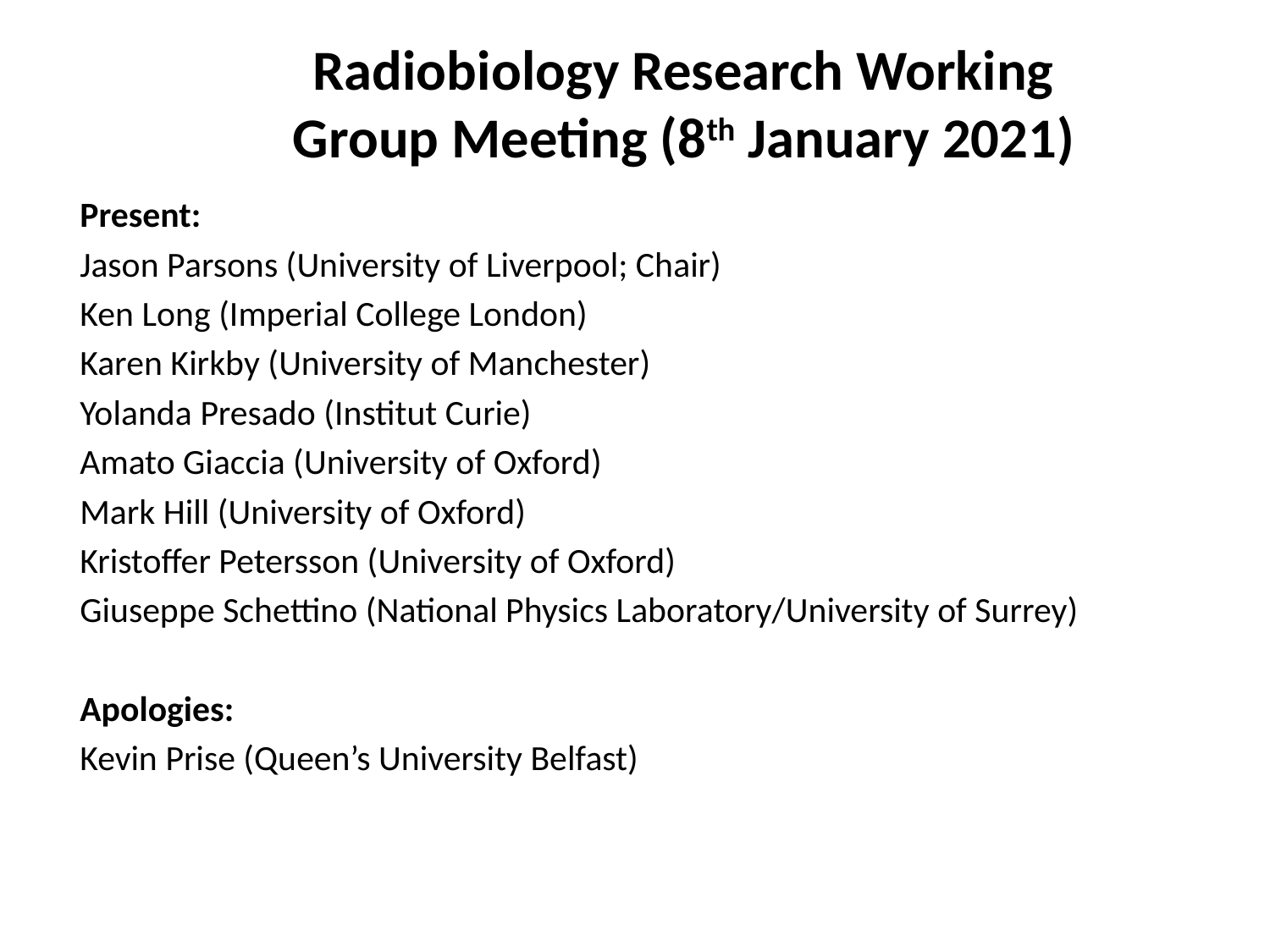

# Radiobiology Research Working Group Meeting (8th January 2021)
Present:
Jason Parsons (University of Liverpool; Chair)
Ken Long (Imperial College London)
Karen Kirkby (University of Manchester)
Yolanda Presado (Institut Curie)
Amato Giaccia (University of Oxford)
Mark Hill (University of Oxford)
Kristoffer Petersson (University of Oxford)
Giuseppe Schettino (National Physics Laboratory/University of Surrey)

Apologies:
Kevin Prise (Queen’s University Belfast)